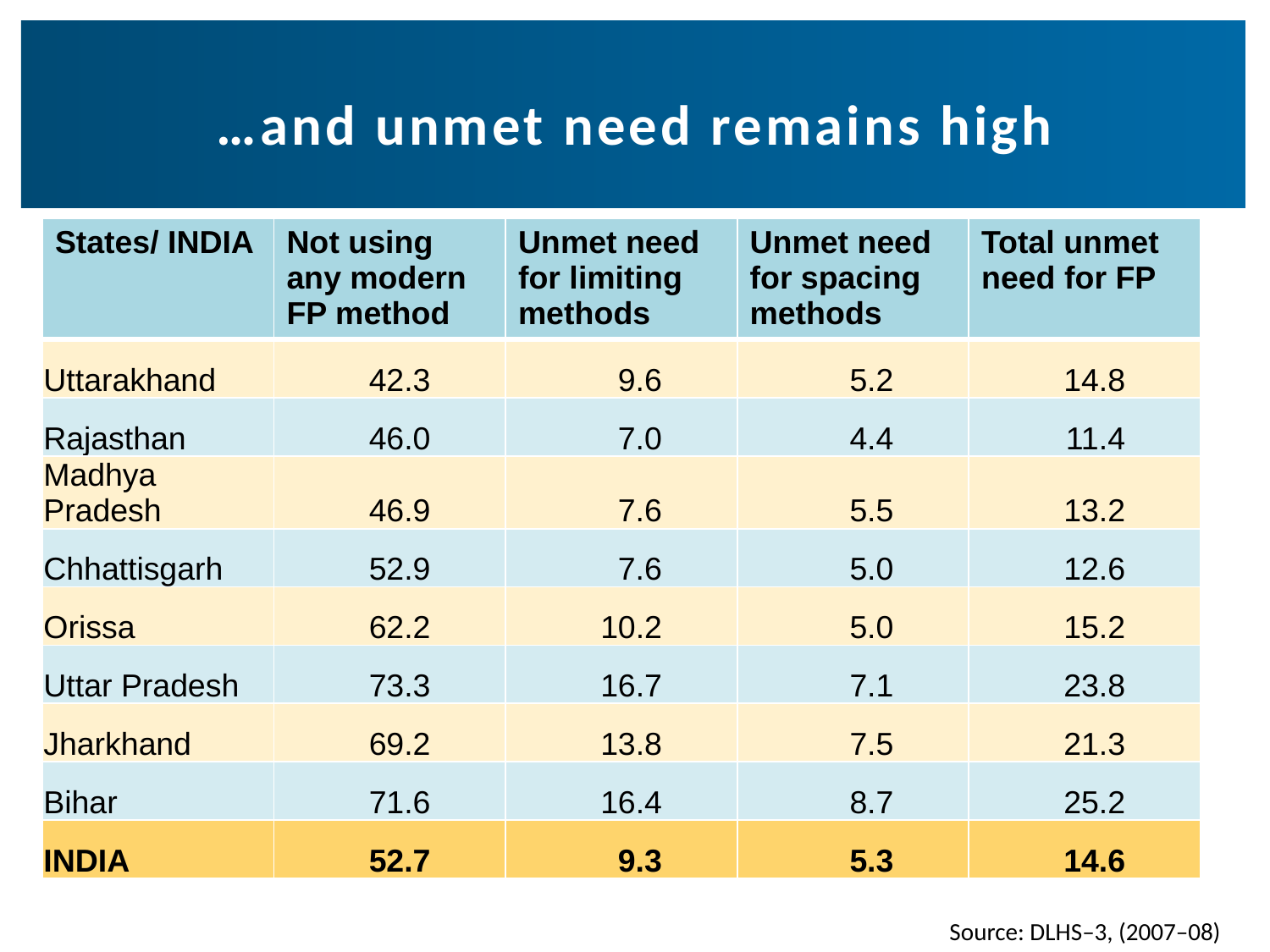

# …and unmet need remains high
| States/ INDIA | Not using any modern FP method | Unmet need for limiting methods | Unmet need for spacing methods | Total unmet need for FP |
| --- | --- | --- | --- | --- |
| Uttarakhand | 42.3 | 9.6 | 5.2 | 14.8 |
| Rajasthan | 46.0 | 7.0 | 4.4 | 11.4 |
| Madhya Pradesh | 46.9 | 7.6 | 5.5 | 13.2 |
| Chhattisgarh | 52.9 | 7.6 | 5.0 | 12.6 |
| Orissa | 62.2 | 10.2 | 5.0 | 15.2 |
| Uttar Pradesh | 73.3 | 16.7 | 7.1 | 23.8 |
| Jharkhand | 69.2 | 13.8 | 7.5 | 21.3 |
| Bihar | 71.6 | 16.4 | 8.7 | 25.2 |
| INDIA | 52.7 | 9.3 | 5.3 | 14.6 |

Source: DLHS–3, (2007–08)